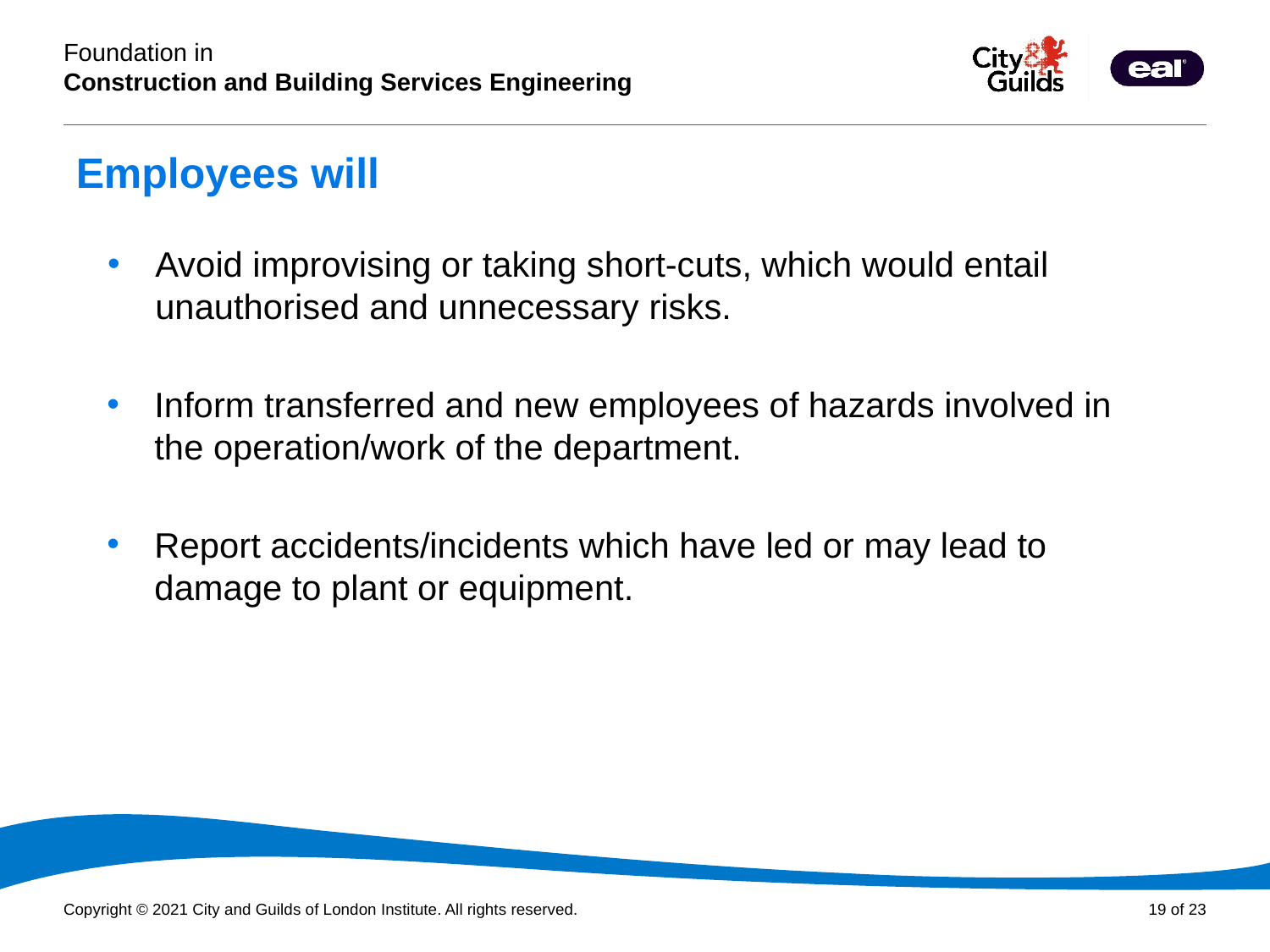

Employees will
Avoid improvising or taking short-cuts, which would entail unauthorised and unnecessary risks.
Inform transferred and new employees of hazards involved in the operation/work of the department.
Report accidents/incidents which have led or may lead to damage to plant or equipment.